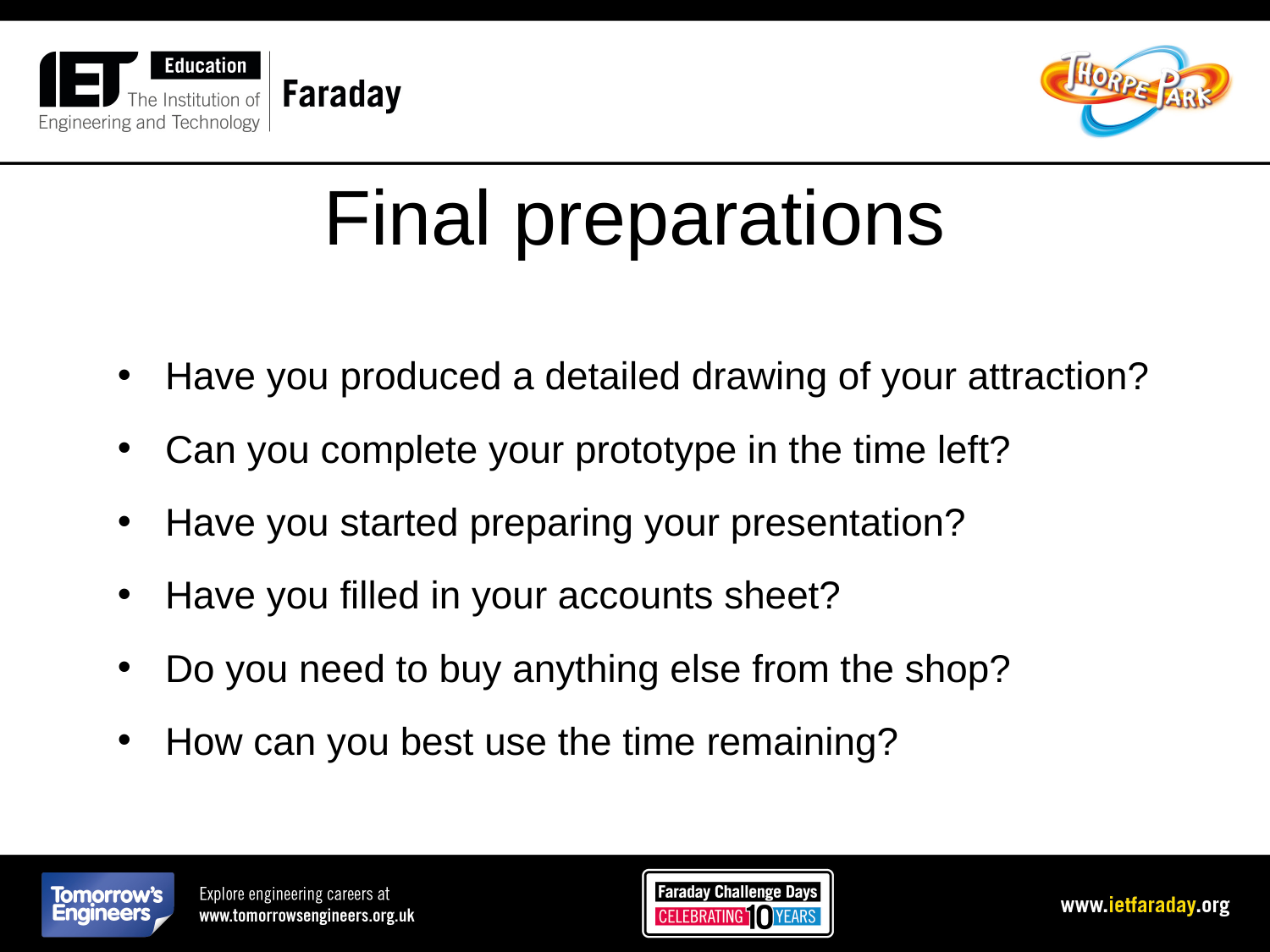

# Final preparations
Have you produced a detailed drawing of your attraction?
Can you complete your prototype in the time left?
Have you started preparing your presentation?
Have you filled in your accounts sheet?
Do you need to buy anything else from the shop?
How can you best use the time remaining?